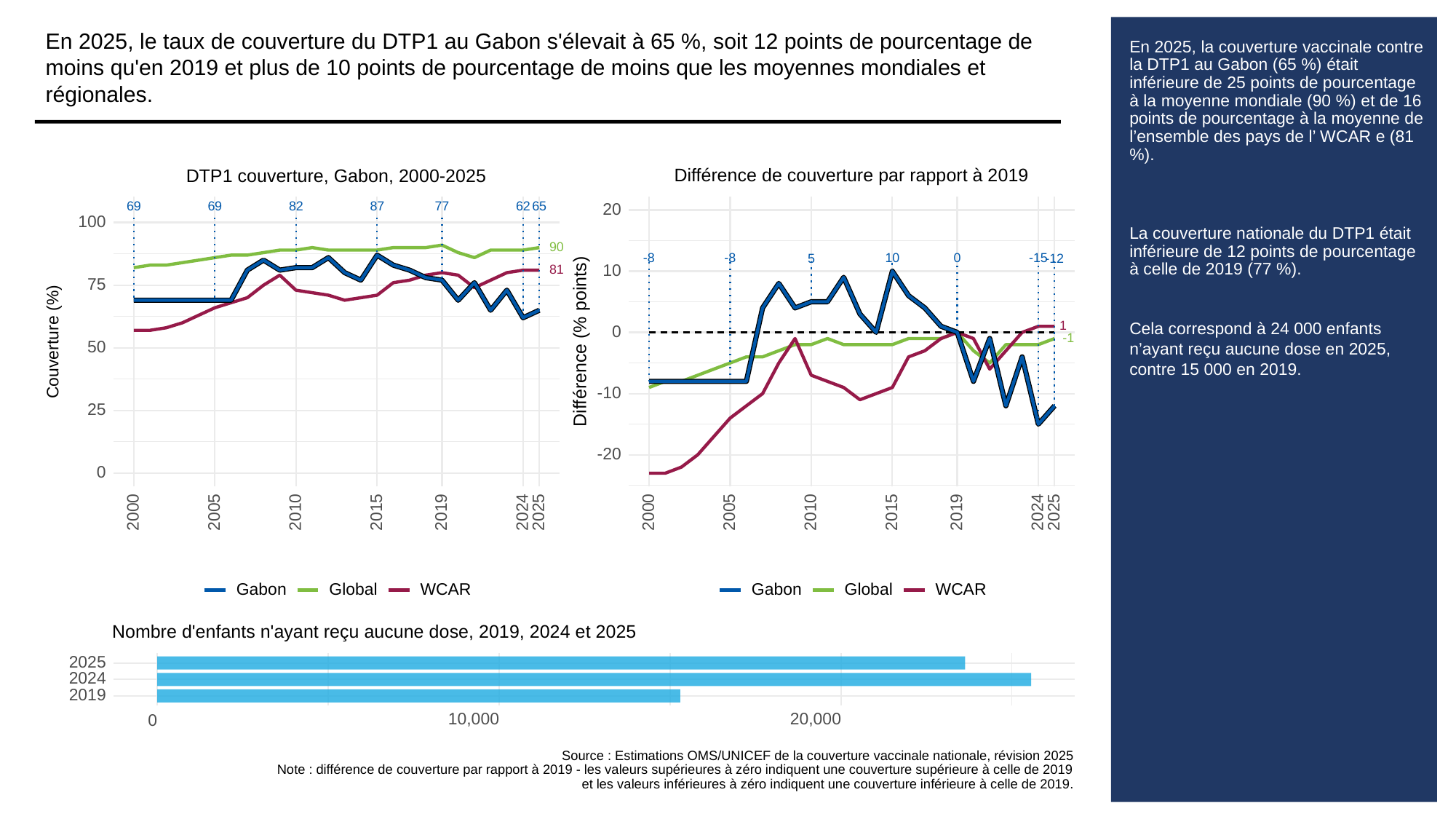

En 2025, le taux de couverture du DTP1 au Gabon s'élevait à 65 %, soit 12 points de pourcentage de moins qu'en 2019 et plus de 10 points de pourcentage de moins que les moyennes mondiales et régionales.
# En 2025, la couverture vaccinale contre la DTP1 au Gabon (65 %) était inférieure de 25 points de pourcentage à la moyenne mondiale (90 %) et de 16 points de pourcentage à la moyenne de l’ensemble des pays de l’ WCAR e (81 %).

La couverture nationale du DTP1 était inférieure de 12 points de pourcentage à celle de 2019 (77 %).

Cela correspond à 24 000 enfants n’ayant reçu aucune dose en 2025, contre 15 000 en 2019.

Différence de couverture par rapport à 2019
DTP1 couverture, Gabon, 2000-2025

69
69
82
87
62
65
77
20

100

90

-8
-8
10
0
-15
-12
5

10
81

75

1
0

Différence (% points)
Couverture (%)
-1
50

-10

25

-20

0

2000
2005
2010
2015
2019
2024
2025
2000
2005
2010
2015
2019
2024
2025
Gabon
Global
WCAR
Gabon
Global
WCAR

Nombre d'enfants n'ayant reçu aucune dose, 2019, 2024 et 2025

2025

2024

2019

10,000
20,000
0
Source : Estimations OMS/UNICEF de la couverture vaccinale nationale, révision 2025
Note : différence de couverture par rapport à 2019 - les valeurs supérieures à zéro indiquent une couverture supérieure à celle de 2019
et les valeurs inférieures à zéro indiquent une couverture inférieure à celle de 2019.